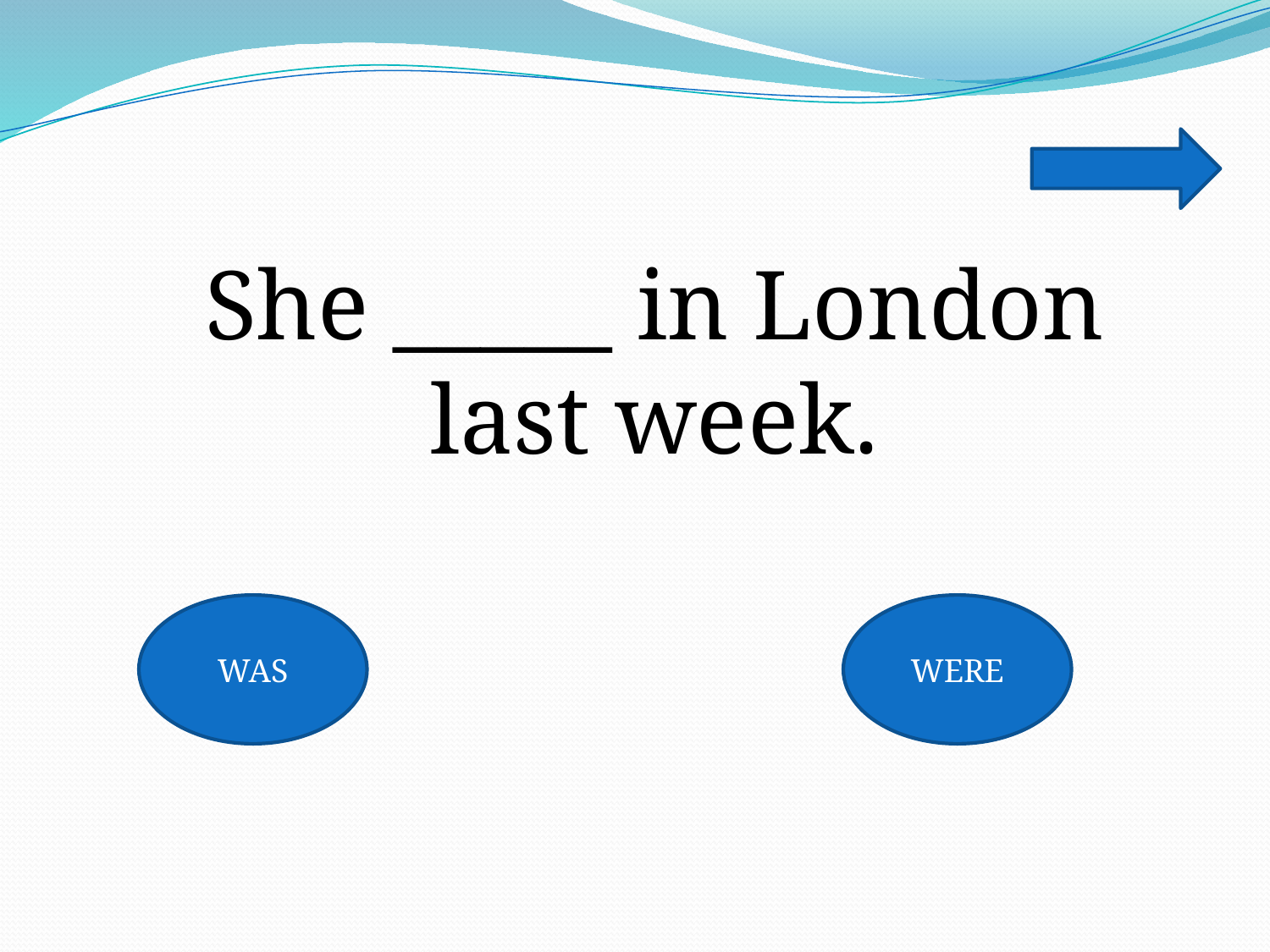

She _____ in London last week.
WAS
WERE